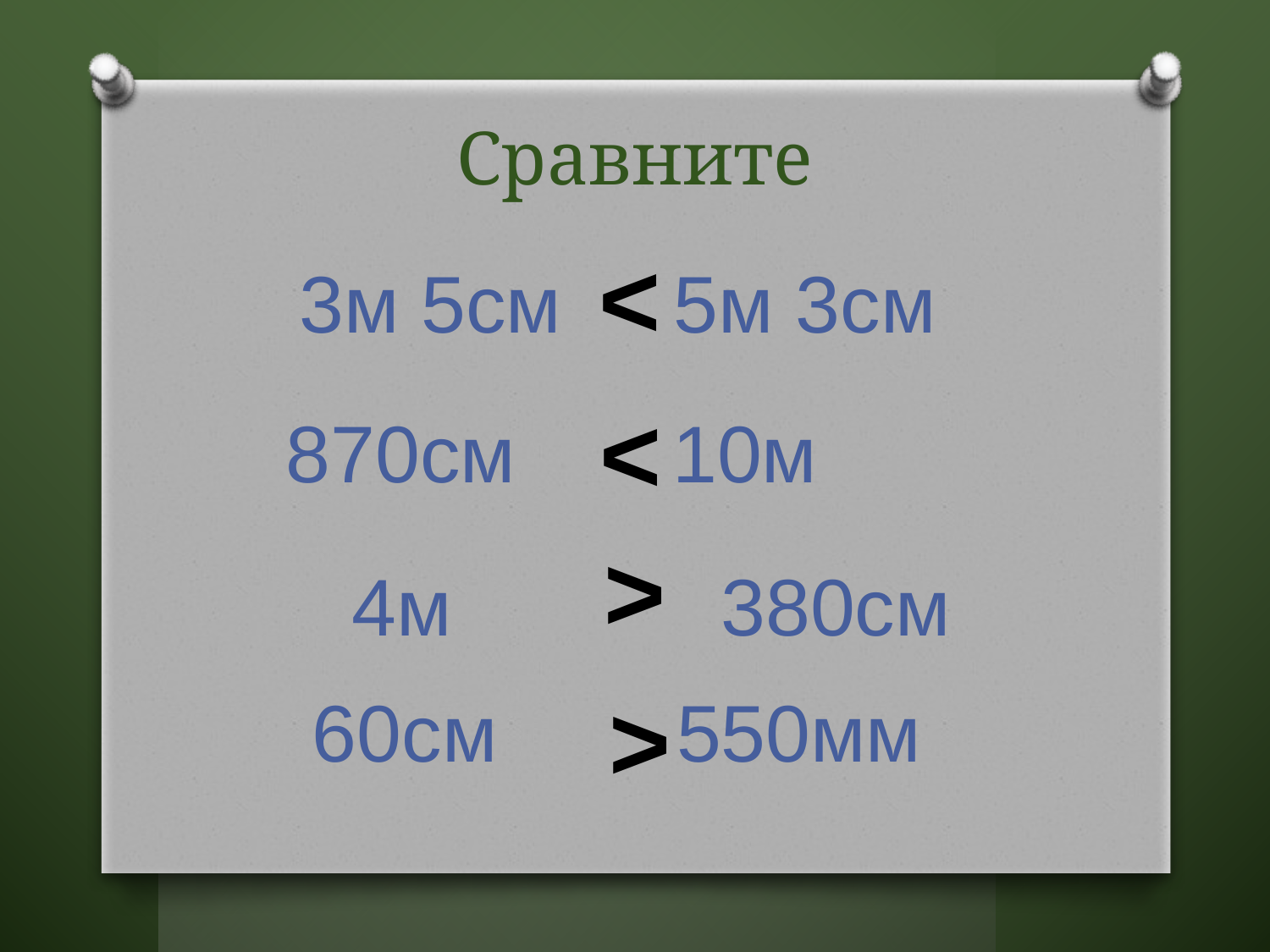

# Сравните
3м 5см     5м 3см
<
   870см       10м
<
   4м            380cм
>
  60cм        550мм
>